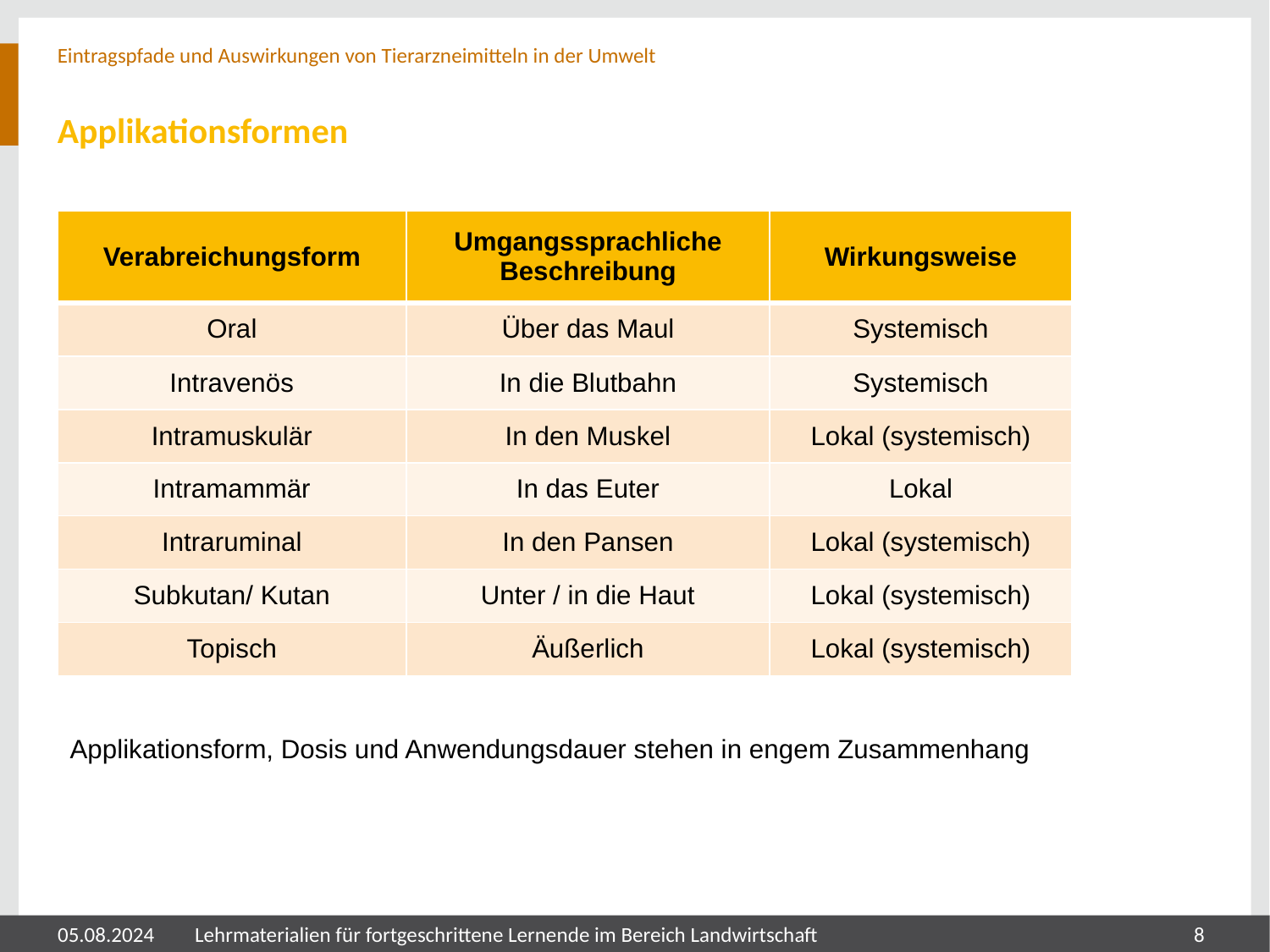

Eintragspfade und Auswirkungen von Tierarzneimitteln in der Umwelt
# Applikationsformen
| Verabreichungsform | Umgangssprachliche Beschreibung | Wirkungsweise |
| --- | --- | --- |
| Oral | Über das Maul | Systemisch |
| Intravenös | In die Blutbahn | Systemisch |
| Intramuskulär | In den Muskel | Lokal (systemisch) |
| Intramammär | In das Euter | Lokal |
| Intraruminal | In den Pansen | Lokal (systemisch) |
| Subkutan/ Kutan | Unter / in die Haut | Lokal (systemisch) |
| Topisch | Äußerlich | Lokal (systemisch) |
Applikationsform, Dosis und Anwendungsdauer stehen in engem Zusammenhang
05.08.2024
Lehrmaterialien für fortgeschrittene Lernende im Bereich Landwirtschaft
8